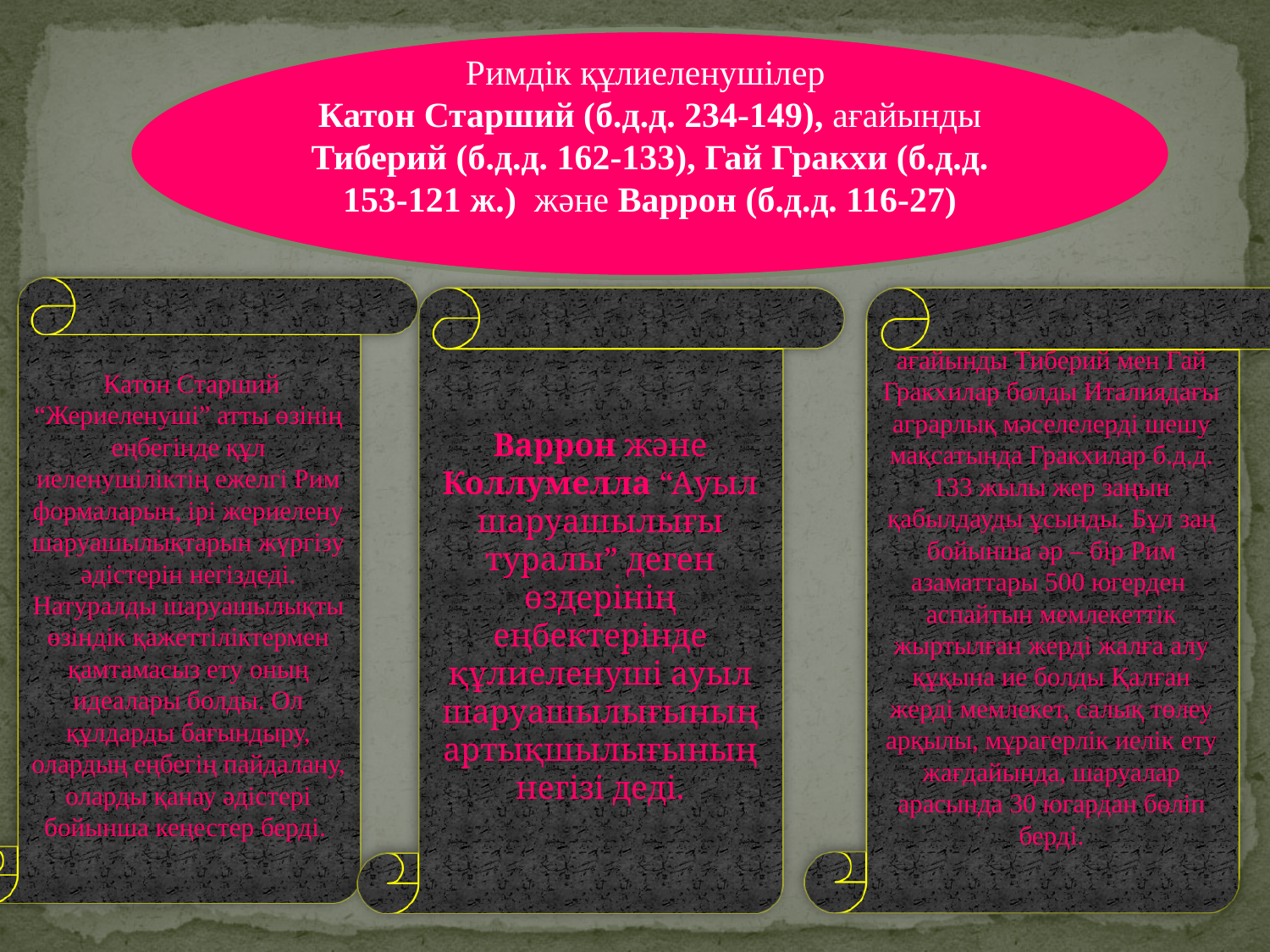

Римдік құлиеленушілер
Катон Старший (б.д.д. 234-149), ағайынды Тиберий (б.д.д. 162-133), Гай Гракхи (б.д.д. 153-121 ж.)  және Варрон (б.д.д. 116-27)

 Катон Старший “Жериеленуші” атты өзінің еңбегінде құл иеленушіліктің ежелгі Рим формаларын, ірі жериелену шаруашылықтарын жүргізу әдістерін негіздеді. Натуралды шаруашылықты өзіндік қажеттіліктермен қамтамасыз ету оның идеалары болды. Ол құлдарды бағындыру, олардың еңбегің пайдалану, оларды қанау әдістері бойынша кеңестер берді.
Варрон және Коллумелла “Ауыл шаруашылығы туралы” деген өздерінің еңбектерінде құлиеленуші ауыл шаруашылығының артықшылығының негізі деді.
ағайынды Тиберий мен Гай Гракхилар болды Италиядағы аграрлық мәселелерді шешу мақсатында Гракхилар б.д.д. 133 жылы жер заңын қабылдауды ұсынды. Бұл заң бойынша әр – бір Рим азаматтары 500 югерден  аспайтын мемлекеттік жыртылған жерді жалға алу құқына ие болды Қалған жерді мемлекет, салық төлеу арқылы, мұрагерлік иелік ету жағдайында, шаруалар арасында 30 югардан бөліп берді.